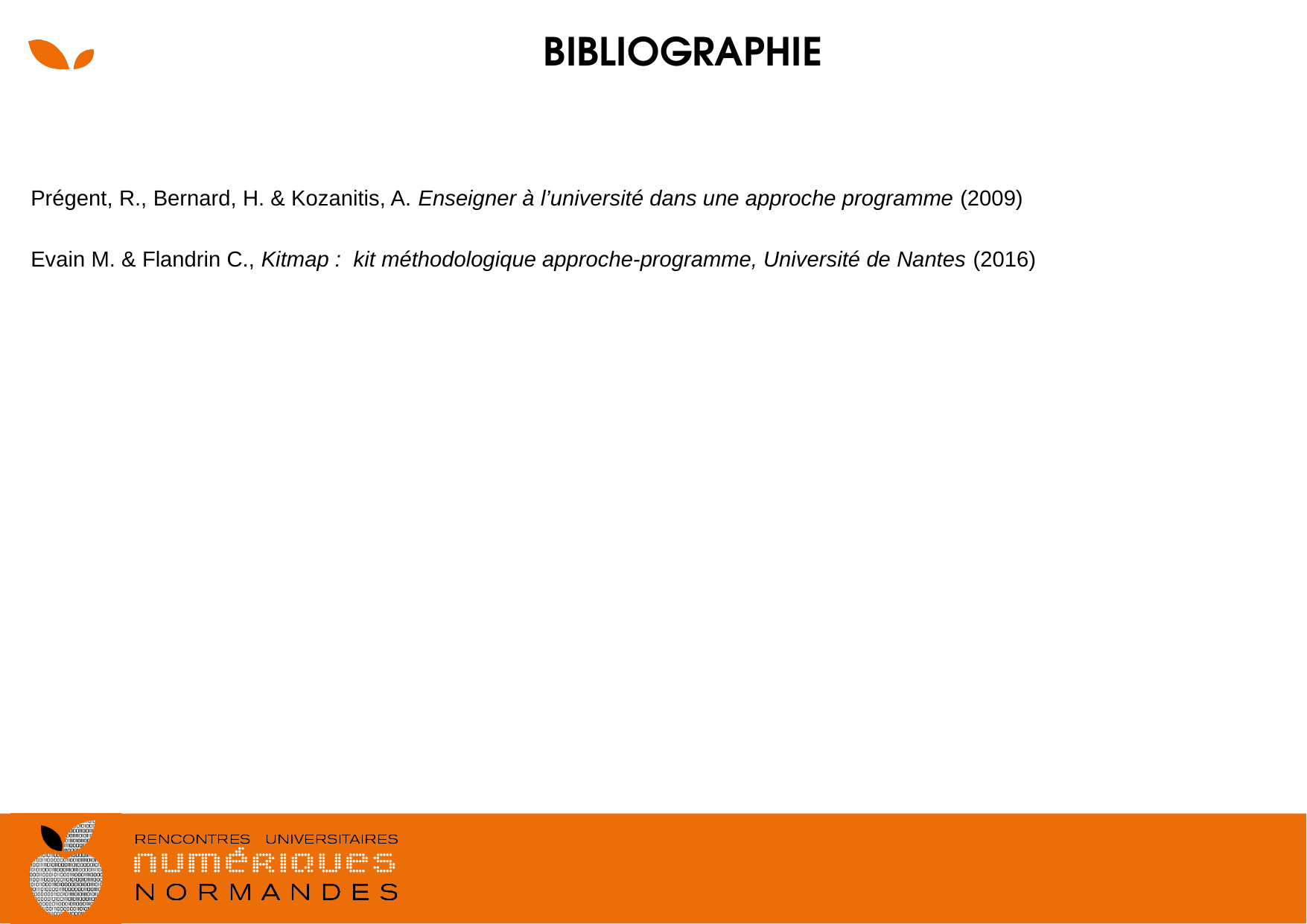

# Bibliographie

Prégent, R., Bernard, H. & Kozanitis, A. Enseigner à l’université dans une approche programme (2009)

Evain M. & Flandrin C., Kitmap :  kit méthodologique approche-programme, Université de Nantes (2016)